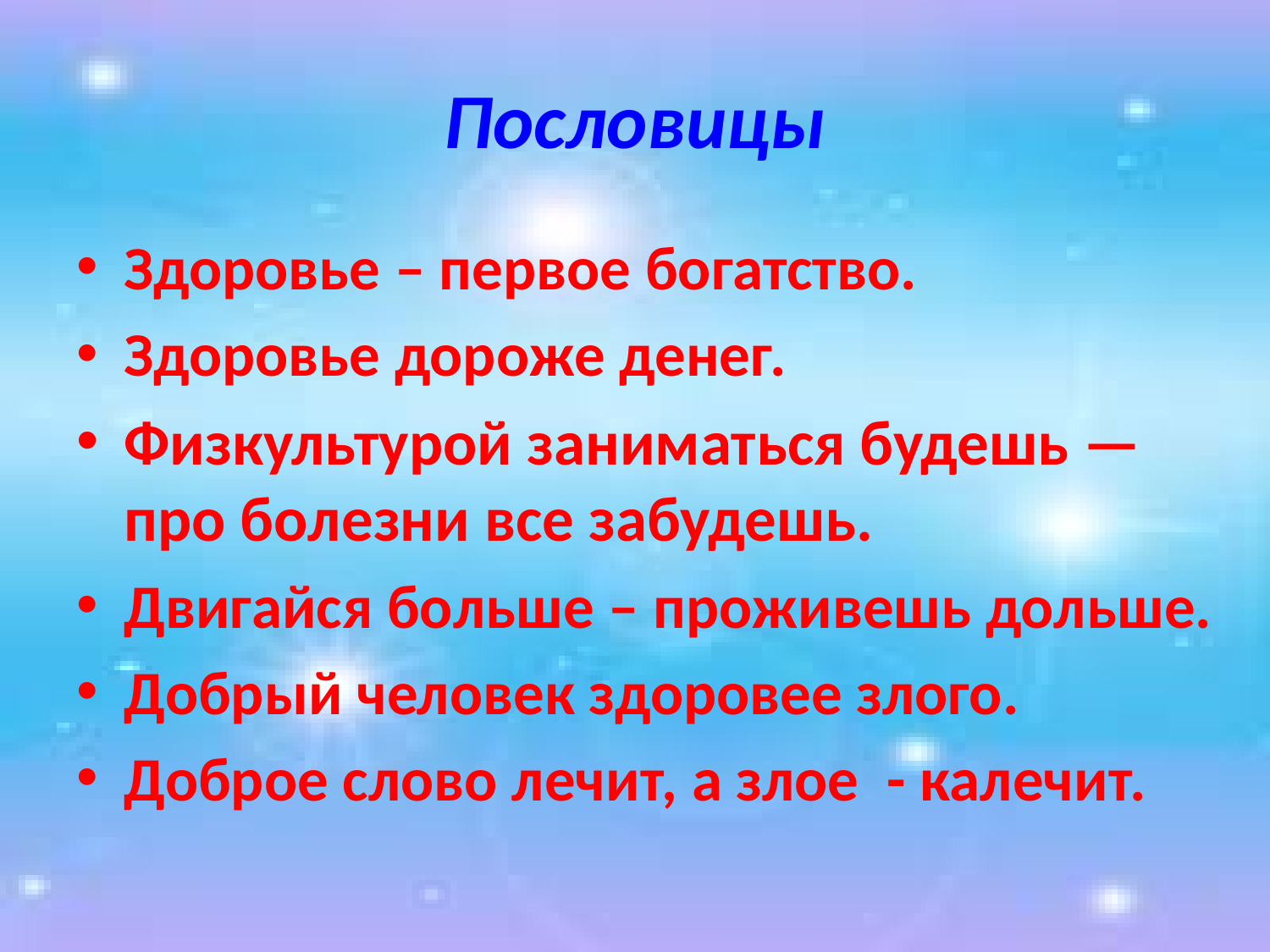

# Пословицы
Здоровье – первое богатство.
Здоровье дороже денег.
Физкультурой заниматься будешь — про болезни все забудешь.
Двигайся больше – проживешь дольше.
Добрый человек здоровее злого.
Доброе слово лечит, а злое  - калечит.